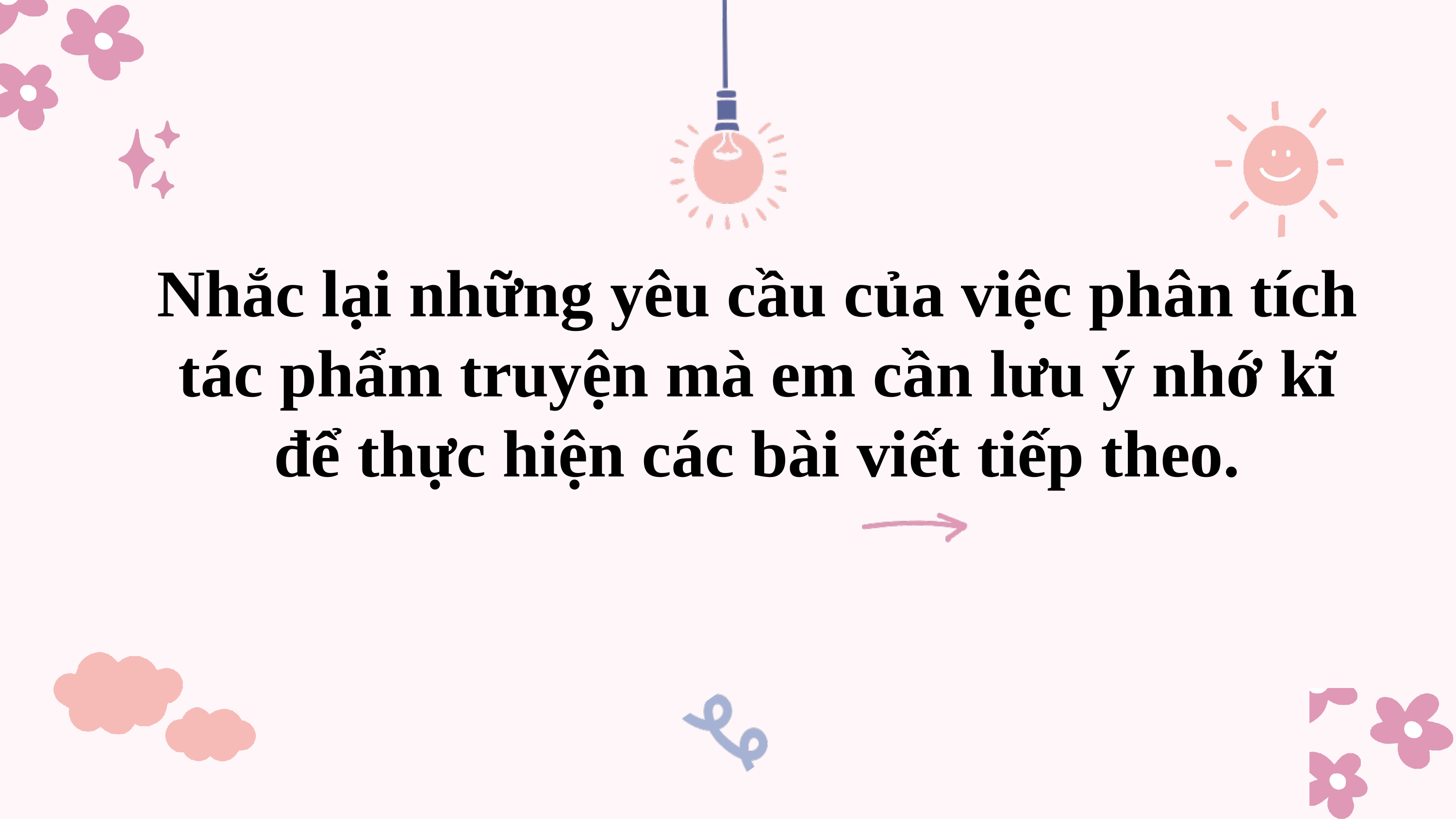

Nhắc lại những yêu cầu của việc phân tích tác phẩm truyện mà em cần lưu ý nhớ kĩ để thực hiện các bài viết tiếp theo.